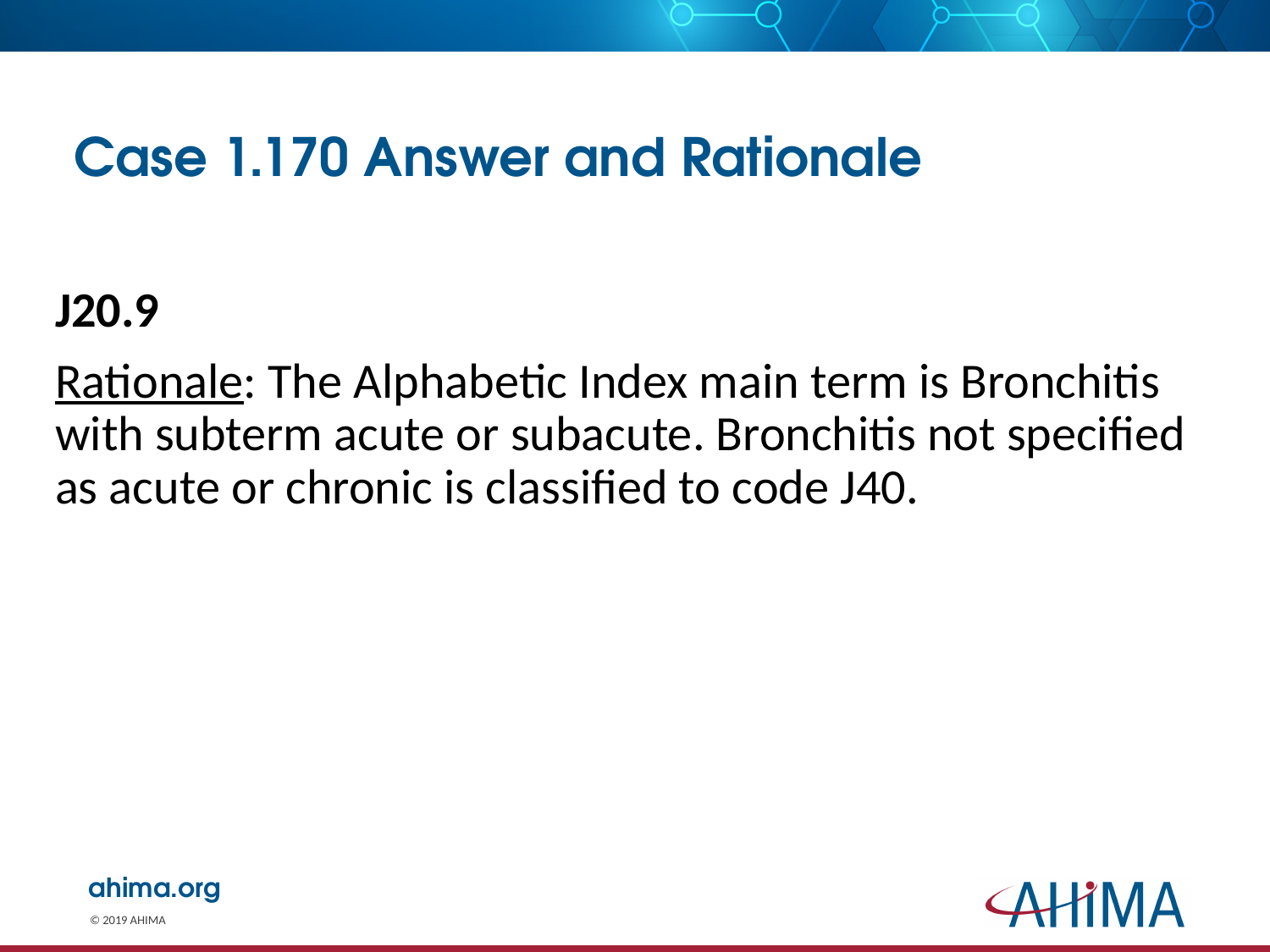

# Case 1.170 Answer and Rationale

J20.9
Rationale: The Alphabetic Index main term is Bronchitis with subterm acute or subacute. Bronchitis not specified as acute or chronic is classified to code J40.